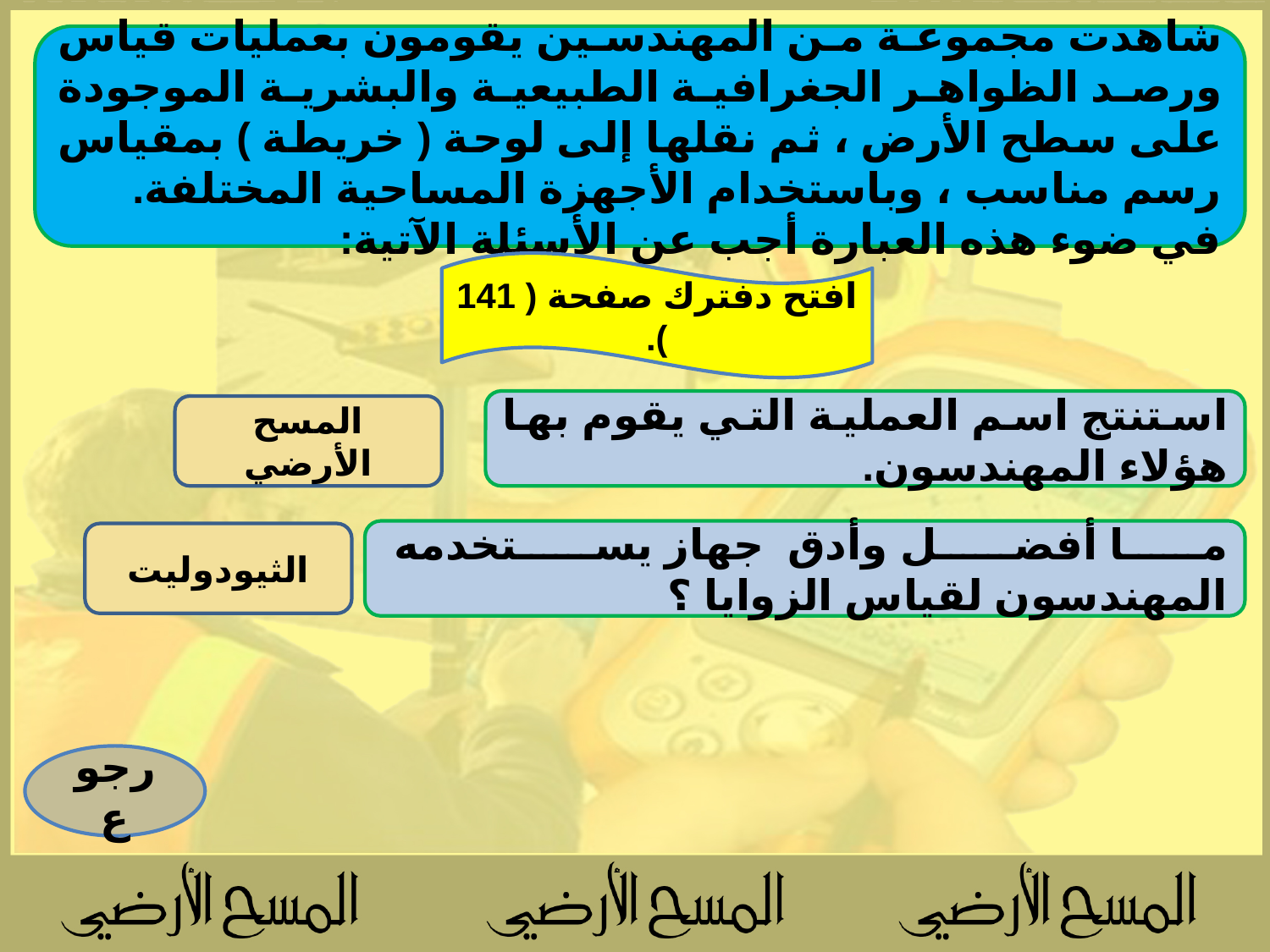

شاهدت مجموعة من المهندسين يقومون بعمليات قياس ورصد الظواهر الجغرافية الطبيعية والبشرية الموجودة على سطح الأرض ، ثم نقلها إلى لوحة ( خريطة ) بمقياس رسم مناسب ، وباستخدام الأجهزة المساحية المختلفة.
في ضوء هذه العبارة أجب عن الأسئلة الآتية:
افتح دفترك صفحة ( 141 ).
استنتج اسم العملية التي يقوم بها هؤلاء المهندسون.
المسح الأرضي
ما أفضل وأدق  جهاز يستخدمه  المهندسون لقياس الزوايا ؟
الثيودوليت
رجوع